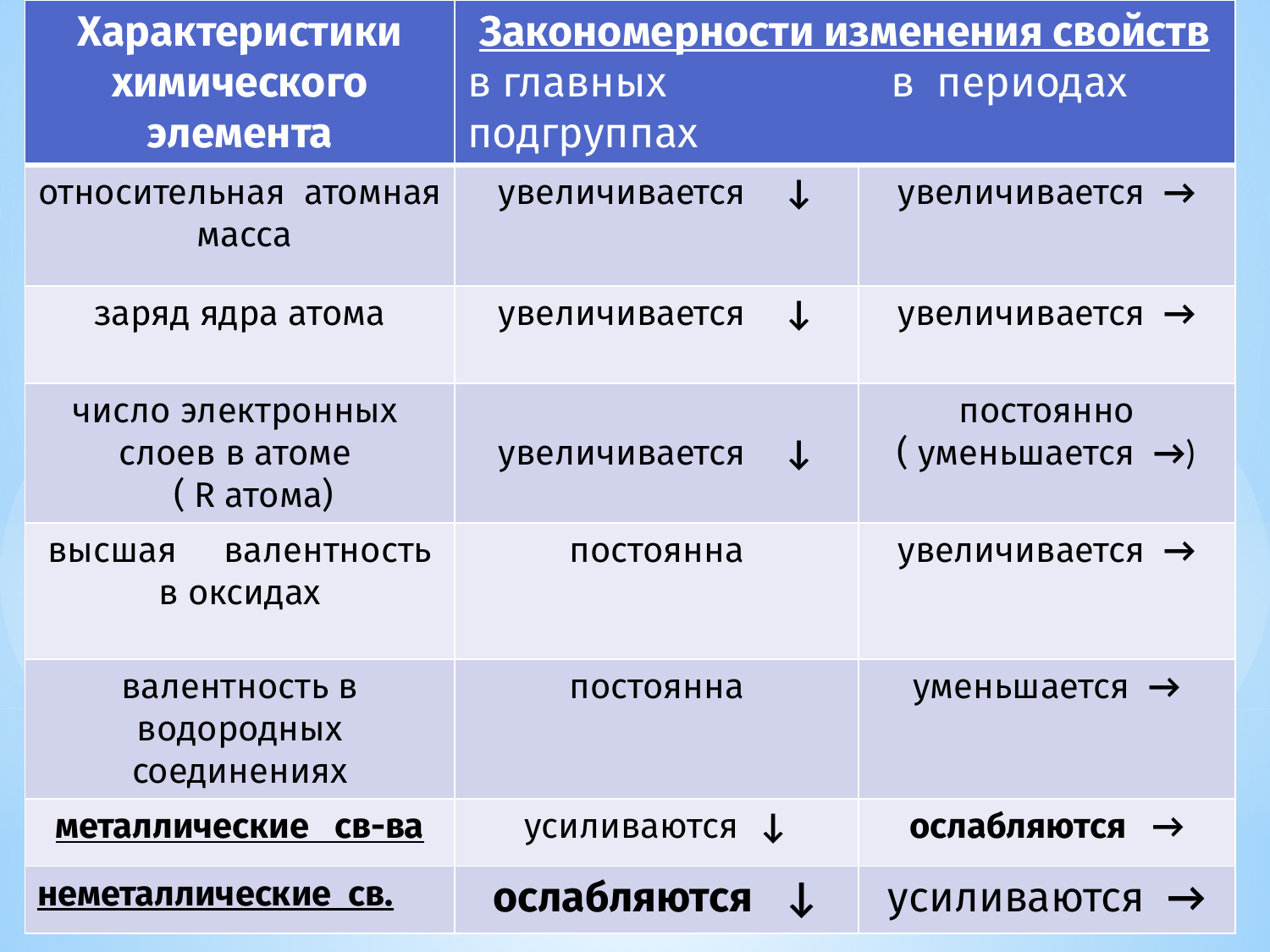

| Характеристики химического элемента | Закономерности изменения свойств в главных в периодах подгруппах |  |
| --- | --- | --- |
| относительная атомная масса | увеличивается ↓ | увеличивается → |
| заряд ядра атома | увеличивается ↓ | увеличивается → |
| число электронных слоев в атоме ( R атома) | увеличивается ↓ | постоянно ( уменьшается →) |
| высшая валентность в оксидах | постоянна | увеличивается → |
| валентность в водородных соединениях | постоянна | уменьшается → |
| металлические св-ва | усиливаются ↓ | ослабляются → |
| неметаллические св. | ослабляются ↓ | усиливаются → |